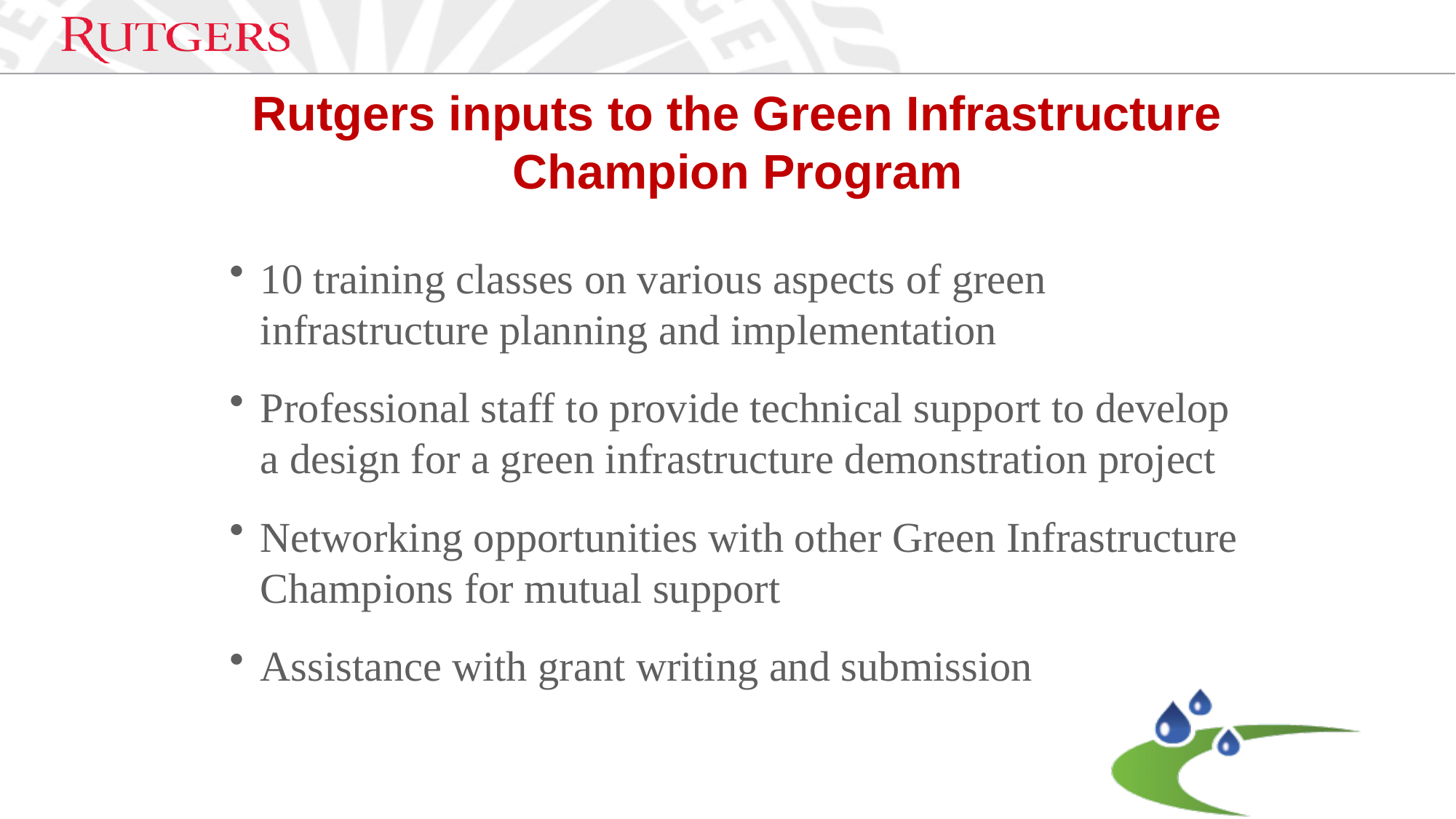

# Rutgers inputs to the Green Infrastructure Champion Program
10 training classes on various aspects of green infrastructure planning and implementation
Professional staff to provide technical support to develop a design for a green infrastructure demonstration project
Networking opportunities with other Green Infrastructure Champions for mutual support
Assistance with grant writing and submission